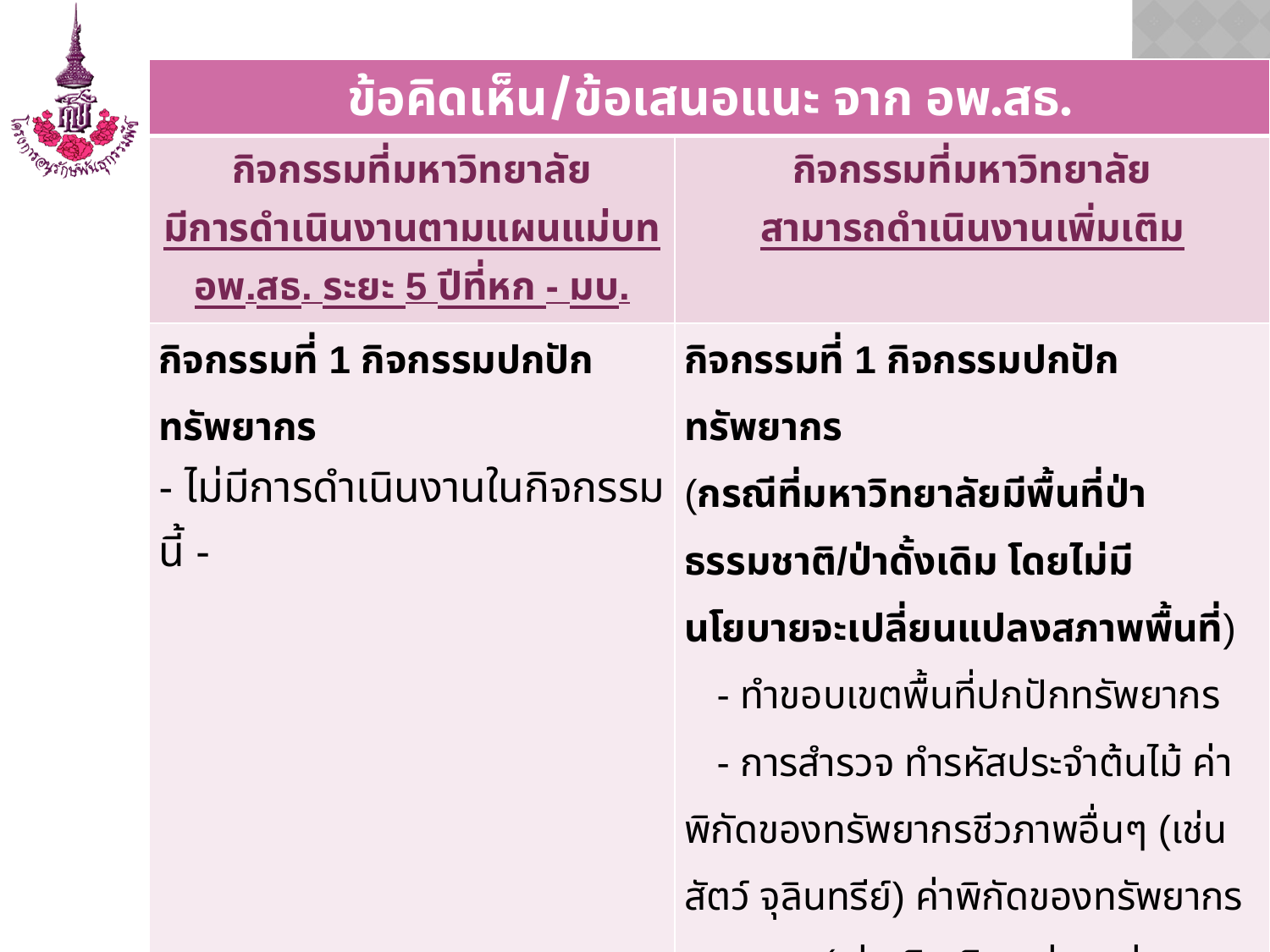

| ข้อคิดเห็น/ข้อเสนอแนะ จาก อพ.สธ. |  |
| --- | --- |
| กิจกรรมที่มหาวิทยาลัย มีการดำเนินงานตามแผนแม่บท อพ.สธ. ระยะ 5 ปีที่หก - มบ. | กิจกรรมที่มหาวิทยาลัย สามารถดำเนินงานเพิ่มเติม |
| กิจกรรมที่ 1 กิจกรรมปกปักทรัพยากร - ไม่มีการดำเนินงานในกิจกรรมนี้ - | กิจกรรมที่ 1 กิจกรรมปกปักทรัพยากร (กรณีที่มหาวิทยาลัยมีพื้นที่ป่าธรรมชาติ/ป่าดั้งเดิม โดยไม่มีนโยบายจะเปลี่ยนแปลงสภาพพื้นที่) - ทำขอบเขตพื้นที่ปกปักทรัพยากร - การสำรวจ ทำรหัสประจำต้นไม้ ค่าพิกัดของทรัพยากรชีวภาพอื่นๆ (เช่น สัตว์ จุลินทรีย์) ค่าพิกัดของทรัพยากรกายภาพ (เช่น ดิน หิน แร่ธาตุต่างๆ คุณภาพน้ำ คุณภาพอากาศ) รหัสพิกัด เพื่อรวบรวมเป็นฐานข้อมูล - การสำรวจเก็บข้อมูลภูมิปัญญาท้องถิ่น วัฒนธรรมต่างๆ ที่เกี่ยวข้องกับการใช้ทรัพยากรกายภาพและชีวภาพในพื้นที่ |